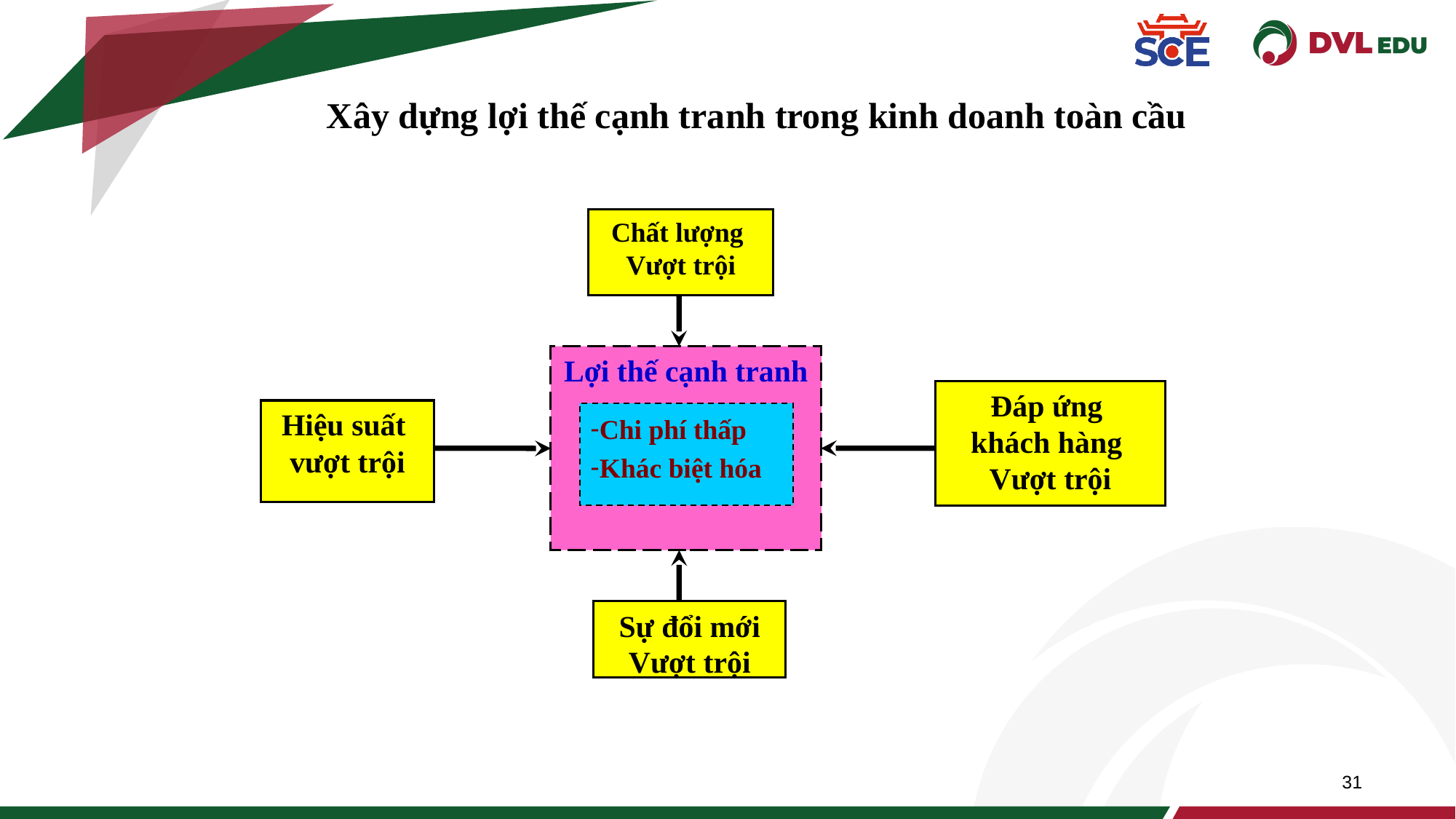

31
Xây dựng lợi thế cạnh tranh trong kinh doanh toàn cầu

Chất lượng
Vượt trội

Lợi thế cạnh tranh

Đáp ứng
khách hàng
Vượt trội
Hiệu suất  vượt trội
Chi phí thấp
Khác biệt hóa

Sự đổi mới
Vượt trội
31